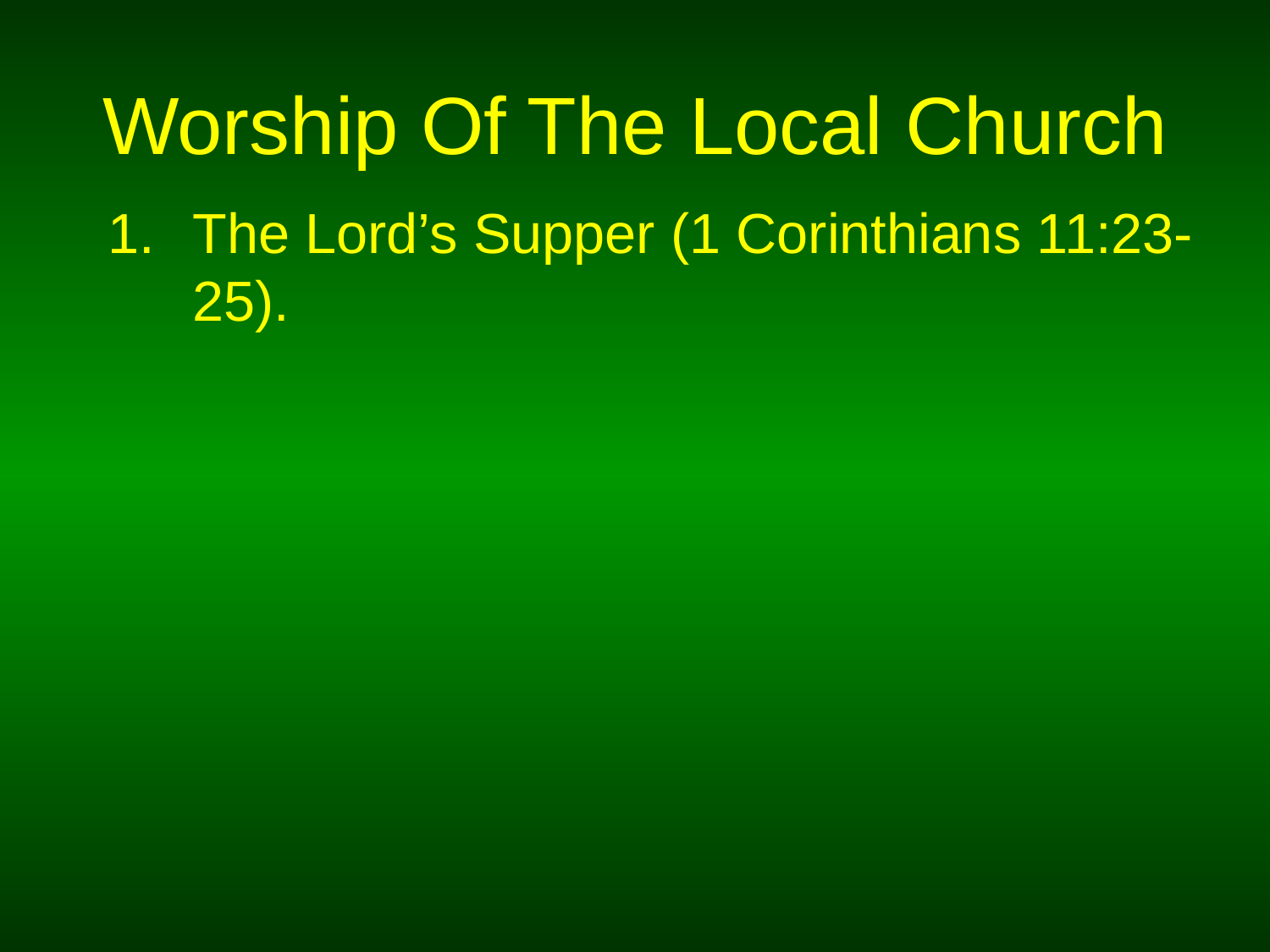

# Worship Of The Local Church
The Lord’s Supper (1 Corinthians 11:23-25).